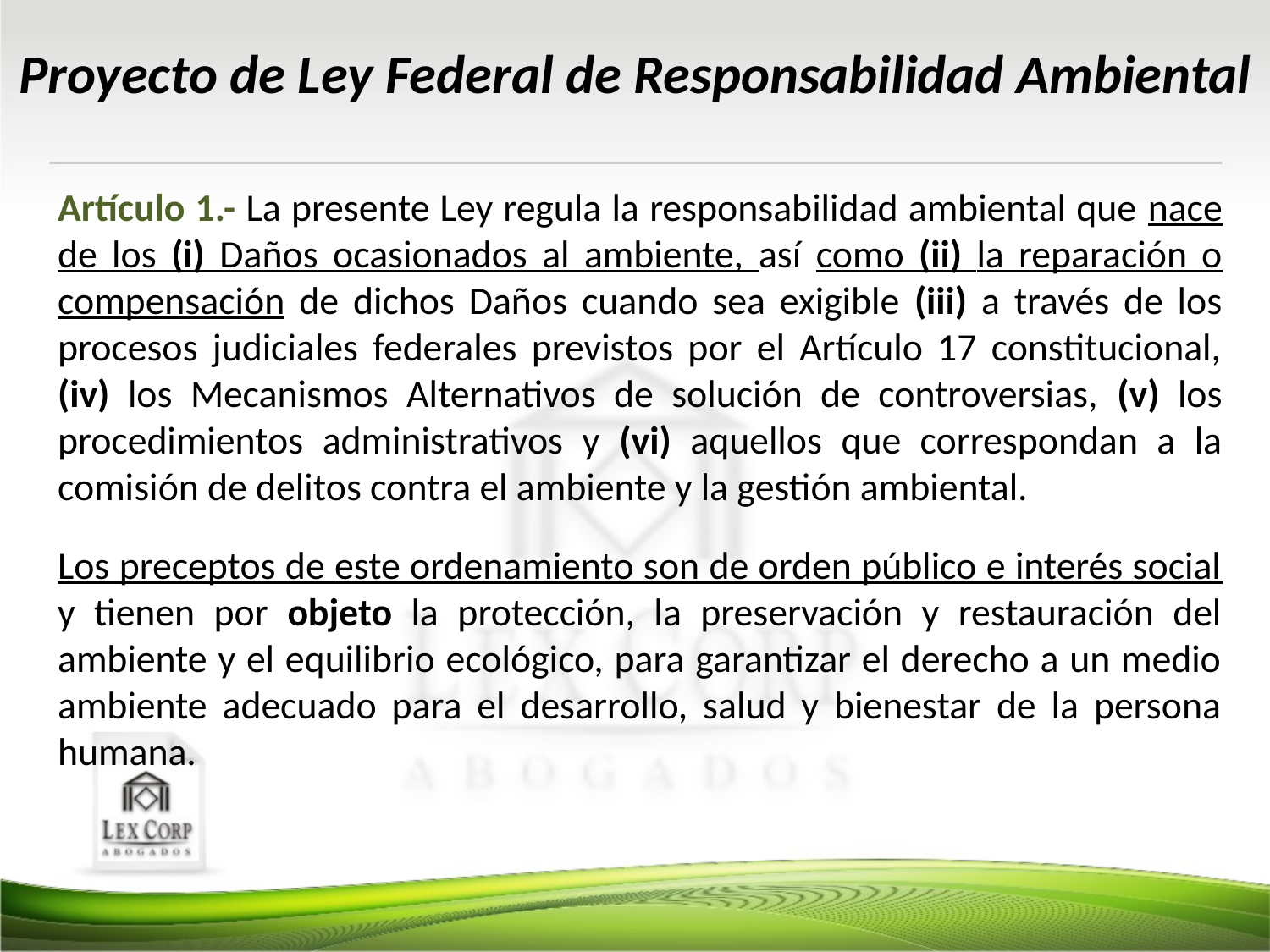

Proyecto de Ley Federal de Responsabilidad Ambiental
Artículo 1.- La presente Ley regula la responsabilidad ambiental que nace de los (i) Daños ocasionados al ambiente, así como (ii) la reparación o compensación de dichos Daños cuando sea exigible (iii) a través de los procesos judiciales federales previstos por el Artículo 17 constitucional, (iv) los Mecanismos Alternativos de solución de controversias, (v) los procedimientos administrativos y (vi) aquellos que correspondan a la comisión de delitos contra el ambiente y la gestión ambiental.

Los preceptos de este ordenamiento son de orden público e interés social y tienen por objeto la protección, la preservación y restauración del ambiente y el equilibrio ecológico, para garantizar el derecho a un medio ambiente adecuado para el desarrollo, salud y bienestar de la persona humana.